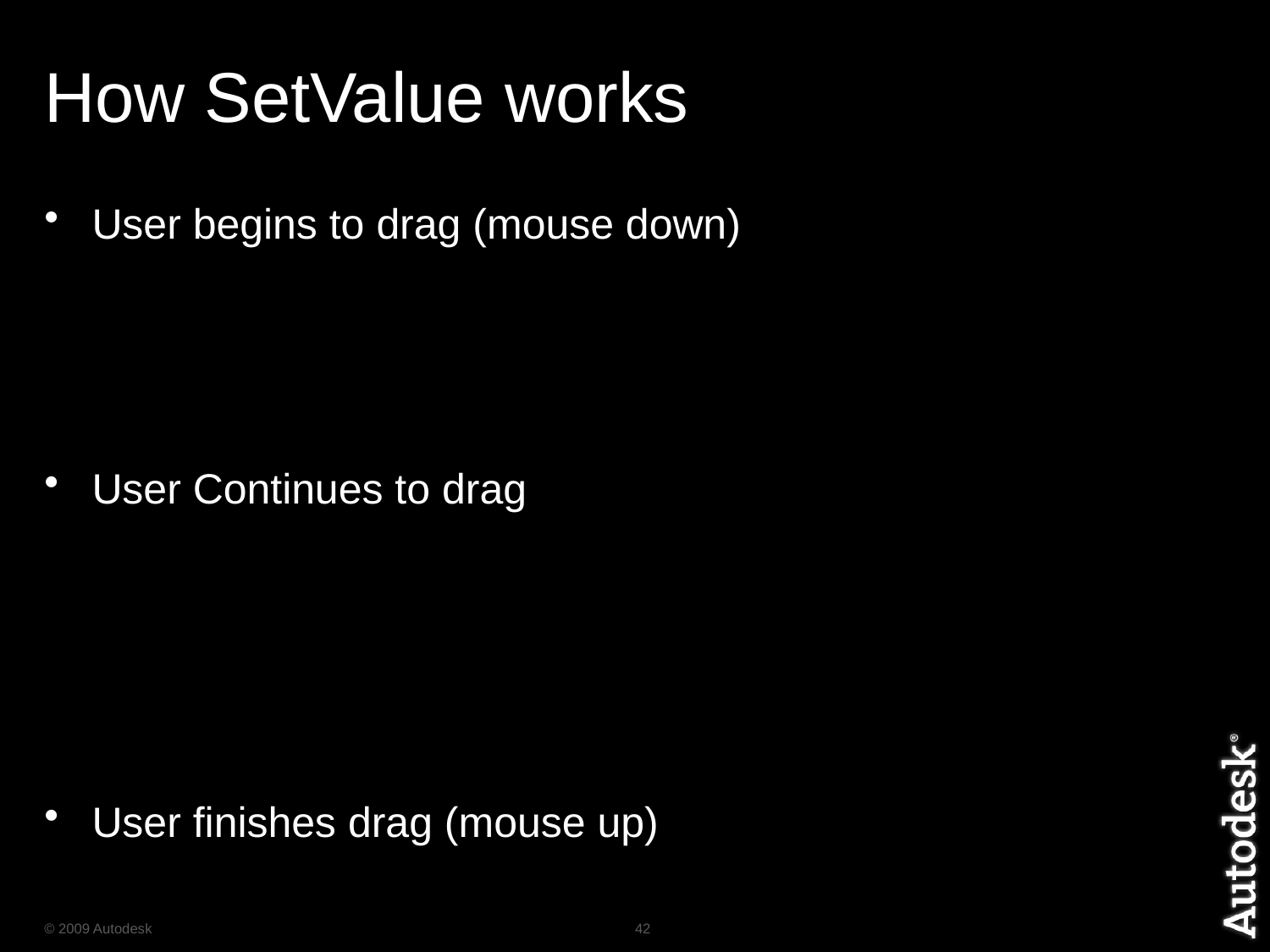

# How SetValue works
User begins to drag (mouse down)

User Continues to drag

User finishes drag (mouse up)